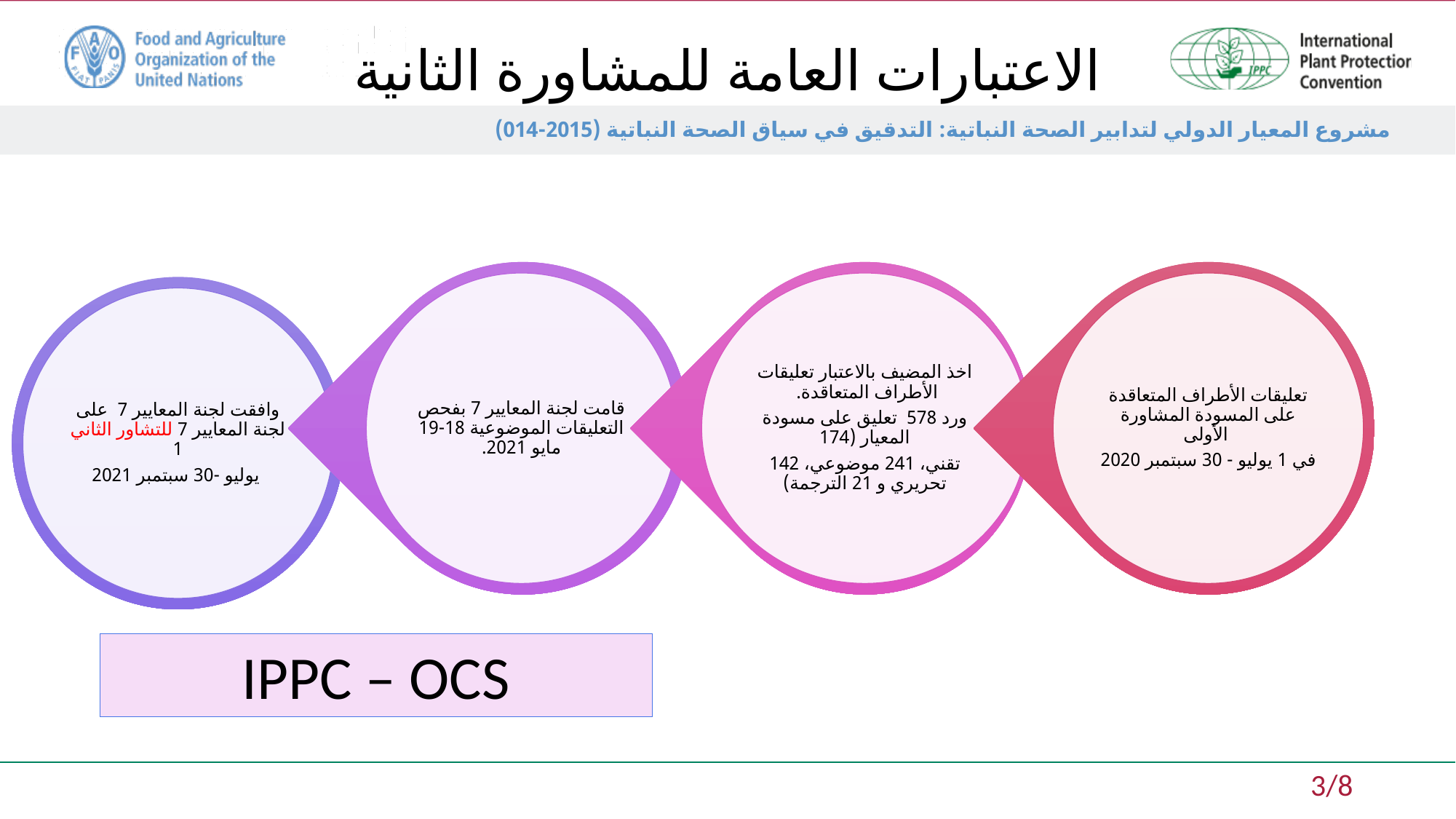

الاعتبارات العامة للمشاورة الثانية
وافقت لجنة المعايير 7  على لجنة المعايير 7 للتشاور الثاني 1
 يوليو -30 سبتمبر 2021
قامت لجنة المعايير 7 بفحص التعليقات الموضوعية 18-19 مايو 2021.
اخذ المضيف بالاعتبار تعليقات الأطراف المتعاقدة.
ورد 578  تعليق على مسودة المعيار (174
تقني، 241 موضوعي، 142 تحريري و 21 الترجمة)
تعليقات الأطراف المتعاقدة على المسودة المشاورة الأولى
في 1 يوليو - 30 سبتمبر 2020
IPPC – OCS